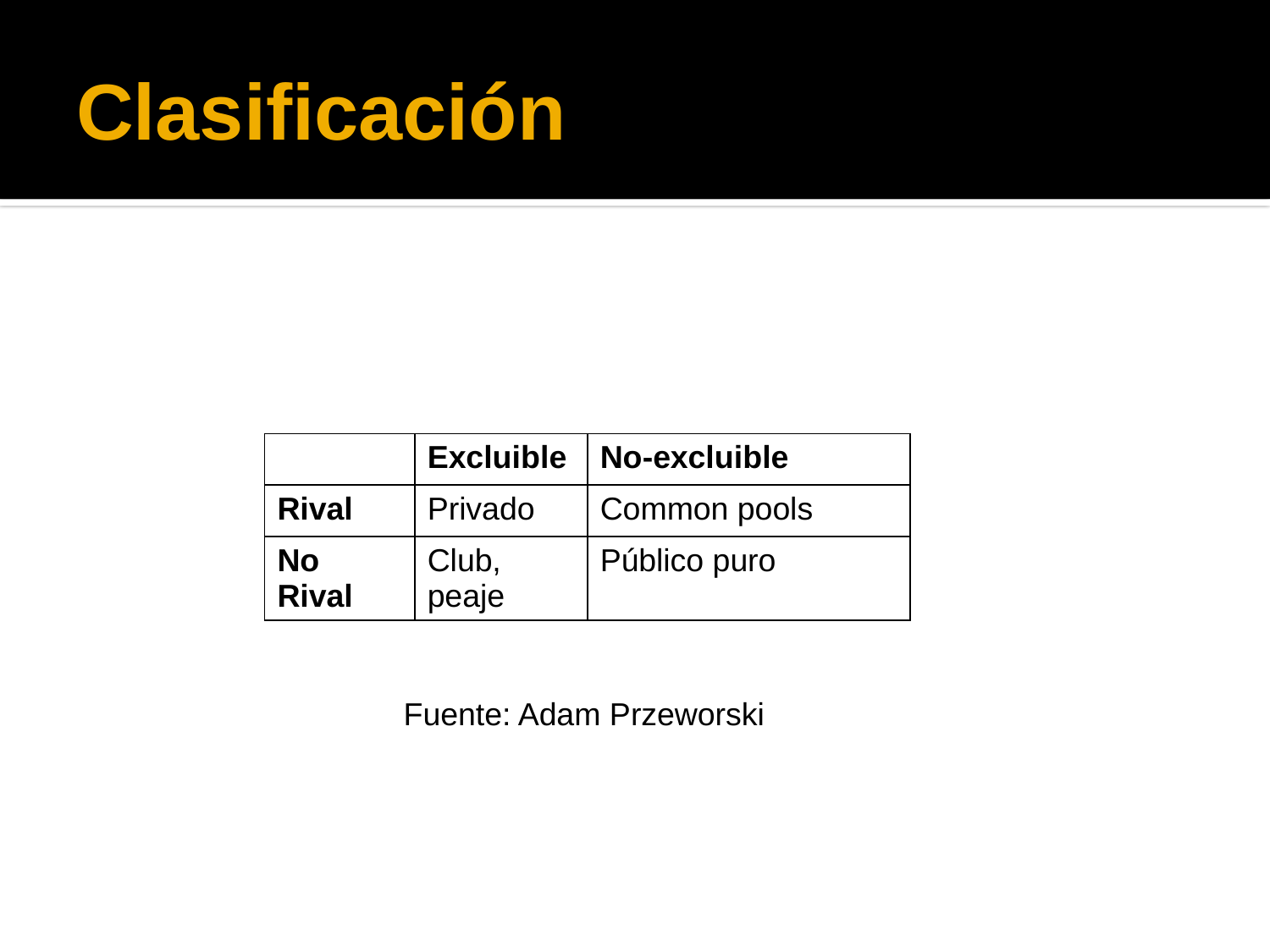

# Clasificación
|  | Excluible | No-excluible |
| --- | --- | --- |
| Rival | Privado | Common pools |
| No Rival | Club, peaje | Público puro |
Fuente: Adam Przeworski